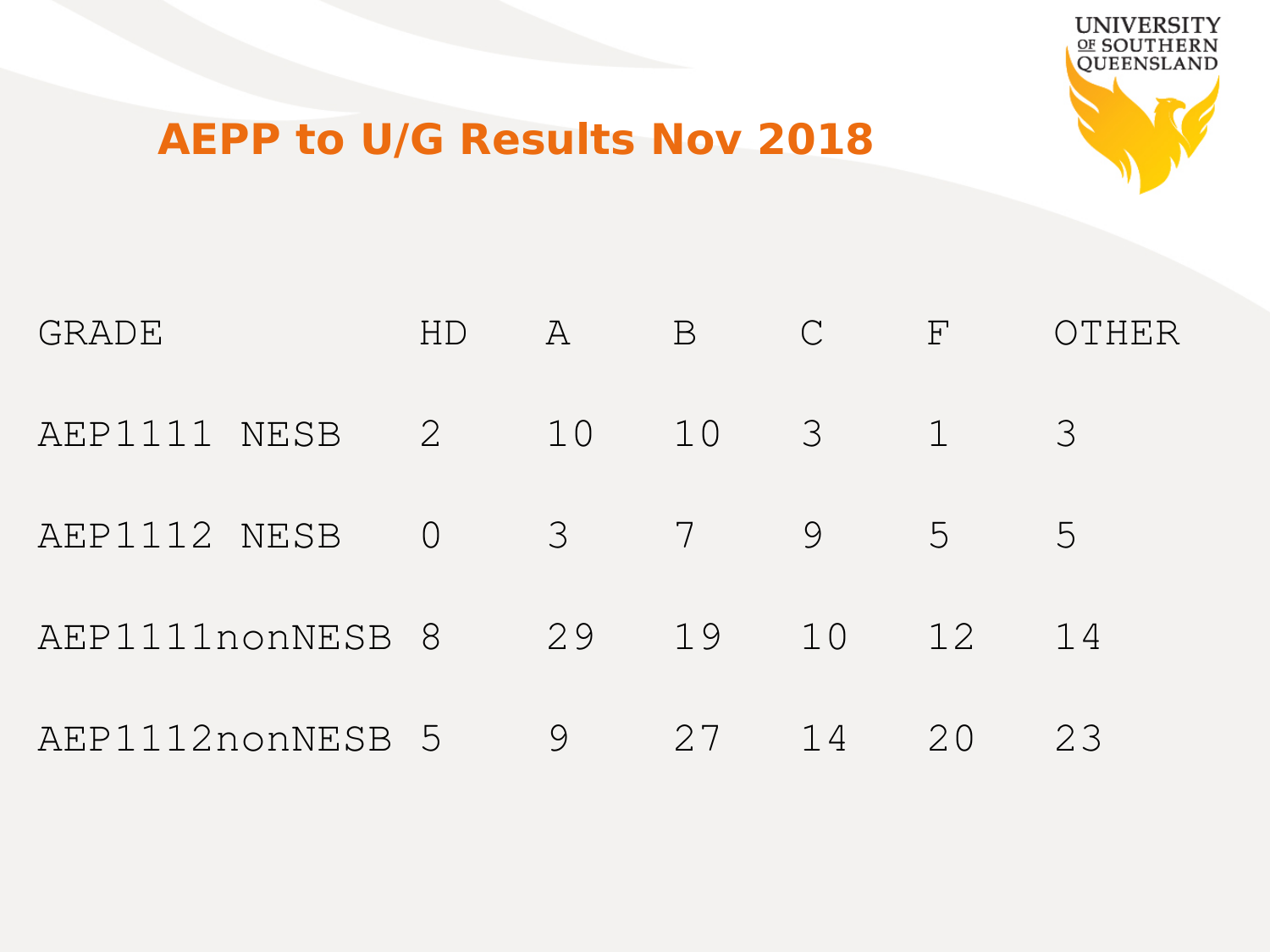

AEPP to U/G Results Nov 2018
GRADE       	HD	A	B	C	F	OTHER

AEP1111 NESB	2	10	10	3	1	3

AEP1112 NESB	0	3	7	9	5	5

AEP1111nonNESB	8	29	19	10	12	14

AEP1112nonNESB	5	9	27	14	20	23